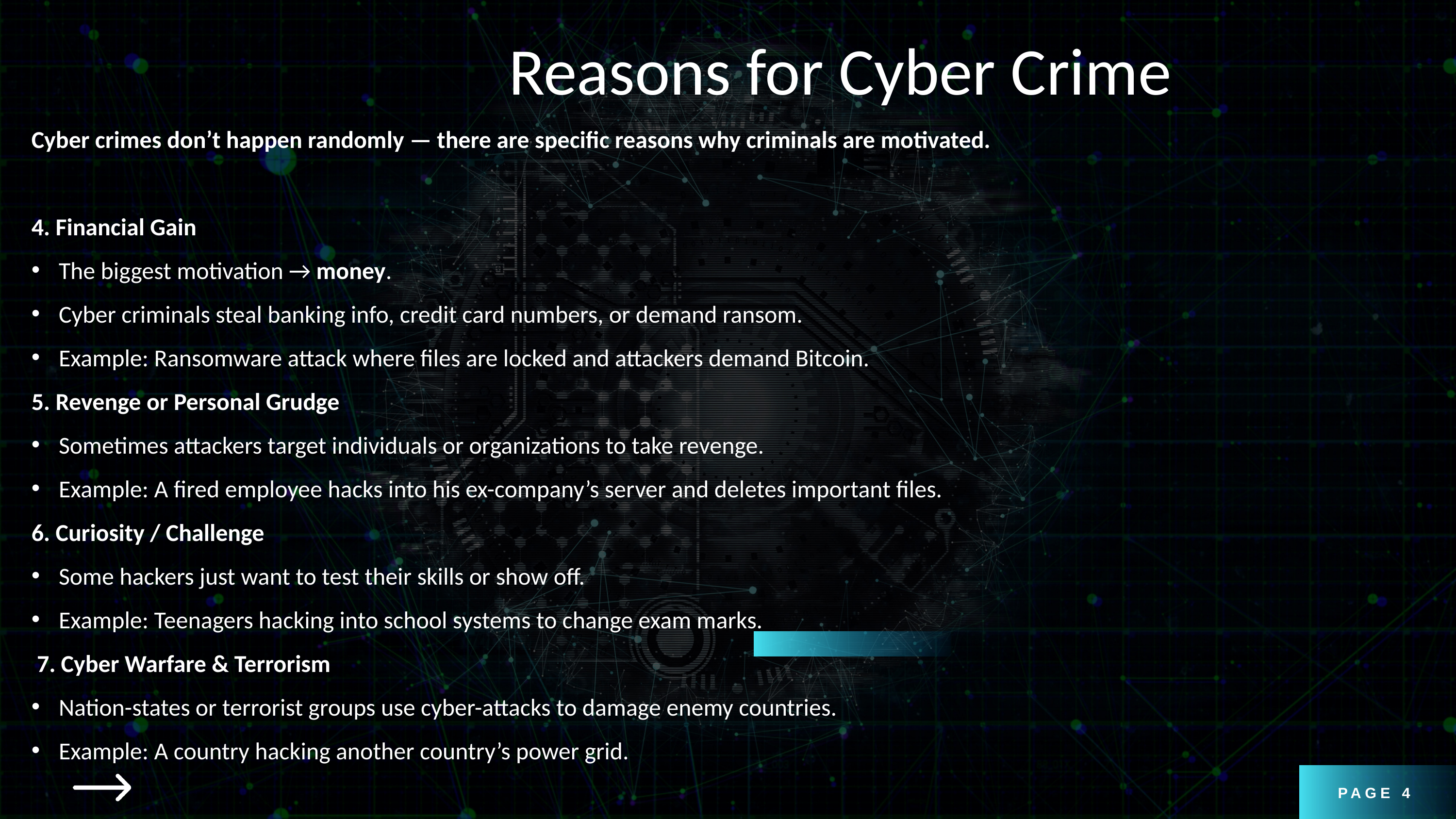

Reasons for Cyber Crime
Cyber crimes don’t happen randomly — there are specific reasons why criminals are motivated.

4. Financial Gain
The biggest motivation → money.
Cyber criminals steal banking info, credit card numbers, or demand ransom.
Example: Ransomware attack where files are locked and attackers demand Bitcoin.
5. Revenge or Personal Grudge
Sometimes attackers target individuals or organizations to take revenge.
Example: A fired employee hacks into his ex-company’s server and deletes important files.
6. Curiosity / Challenge
Some hackers just want to test their skills or show off.
Example: Teenagers hacking into school systems to change exam marks.
 7. Cyber Warfare & Terrorism
Nation-states or terrorist groups use cyber-attacks to damage enemy countries.
Example: A country hacking another country’s power grid.

PAGE 4